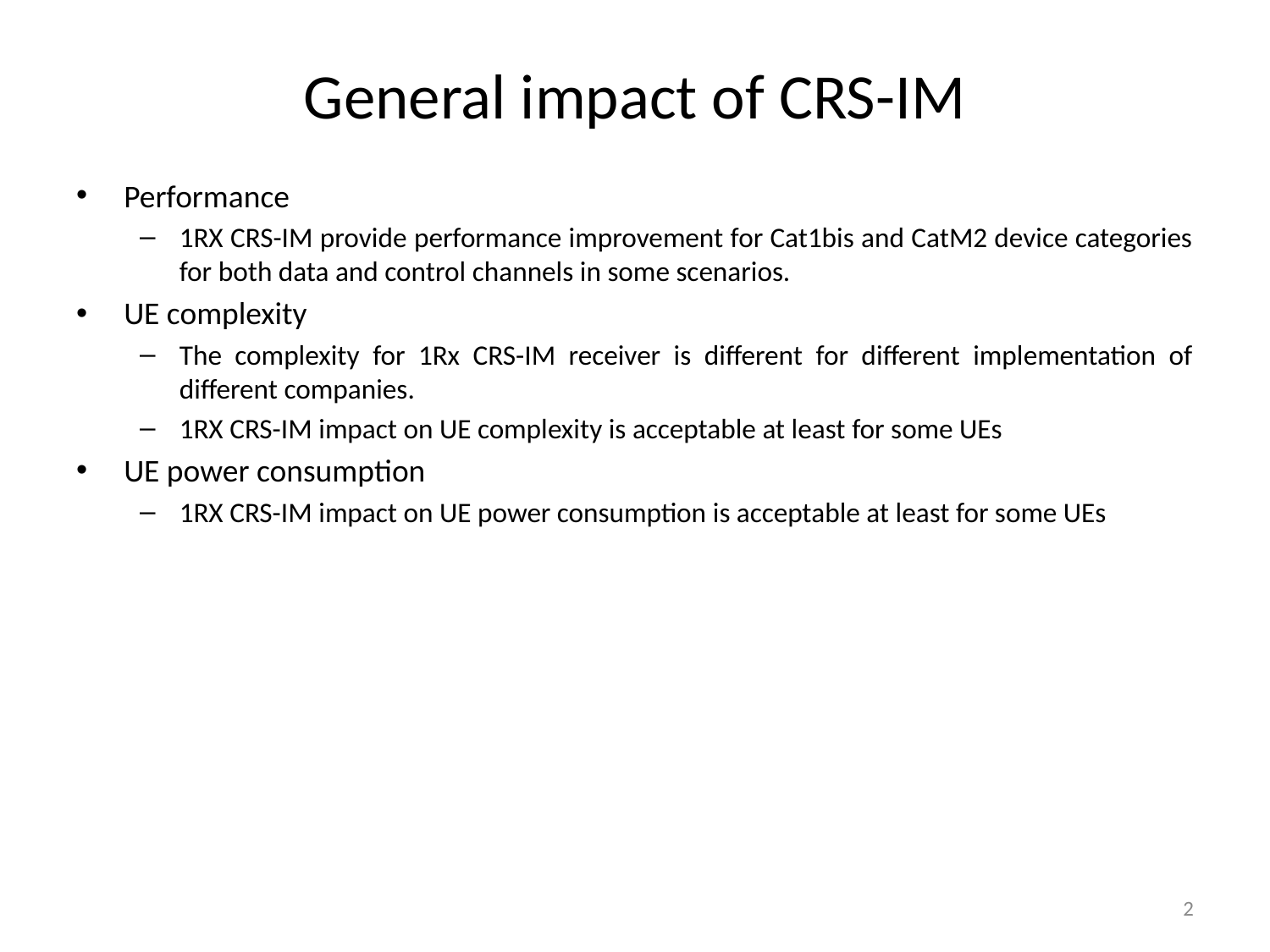

# General impact of CRS-IM
Performance
1RX CRS-IM provide performance improvement for Cat1bis and CatM2 device categories for both data and control channels in some scenarios.
UE complexity
The complexity for 1Rx CRS-IM receiver is different for different implementation of different companies.
1RX CRS-IM impact on UE complexity is acceptable at least for some UEs
UE power consumption
1RX CRS-IM impact on UE power consumption is acceptable at least for some UEs

2